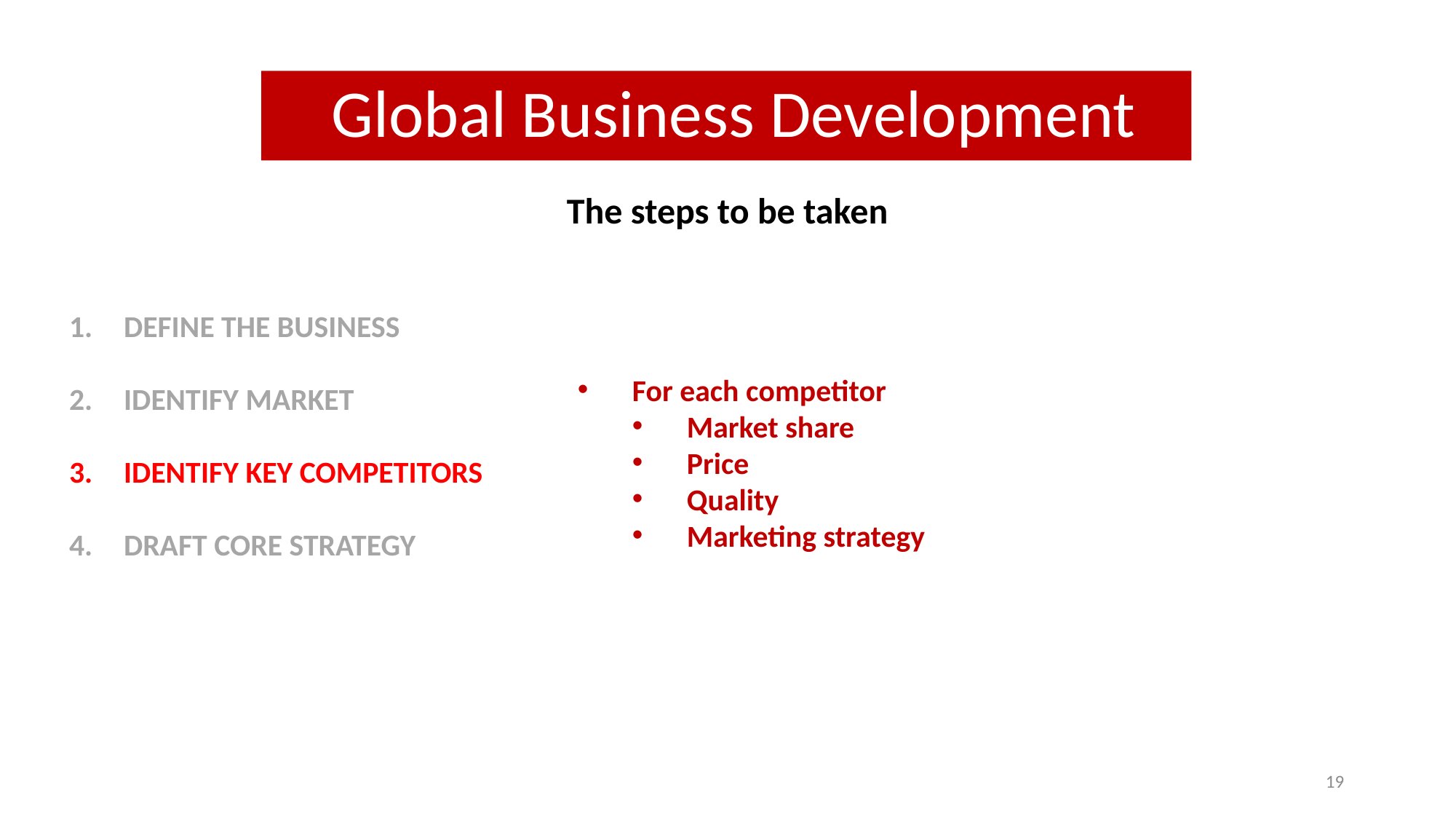

# Global Business Development
The steps to be taken
DEFINE THE BUSINESS

IDENTIFY MARKET

IDENTIFY KEY COMPETITORS

DRAFT CORE STRATEGY
For each competitor
Market share
Price
Quality
Marketing strategy

19